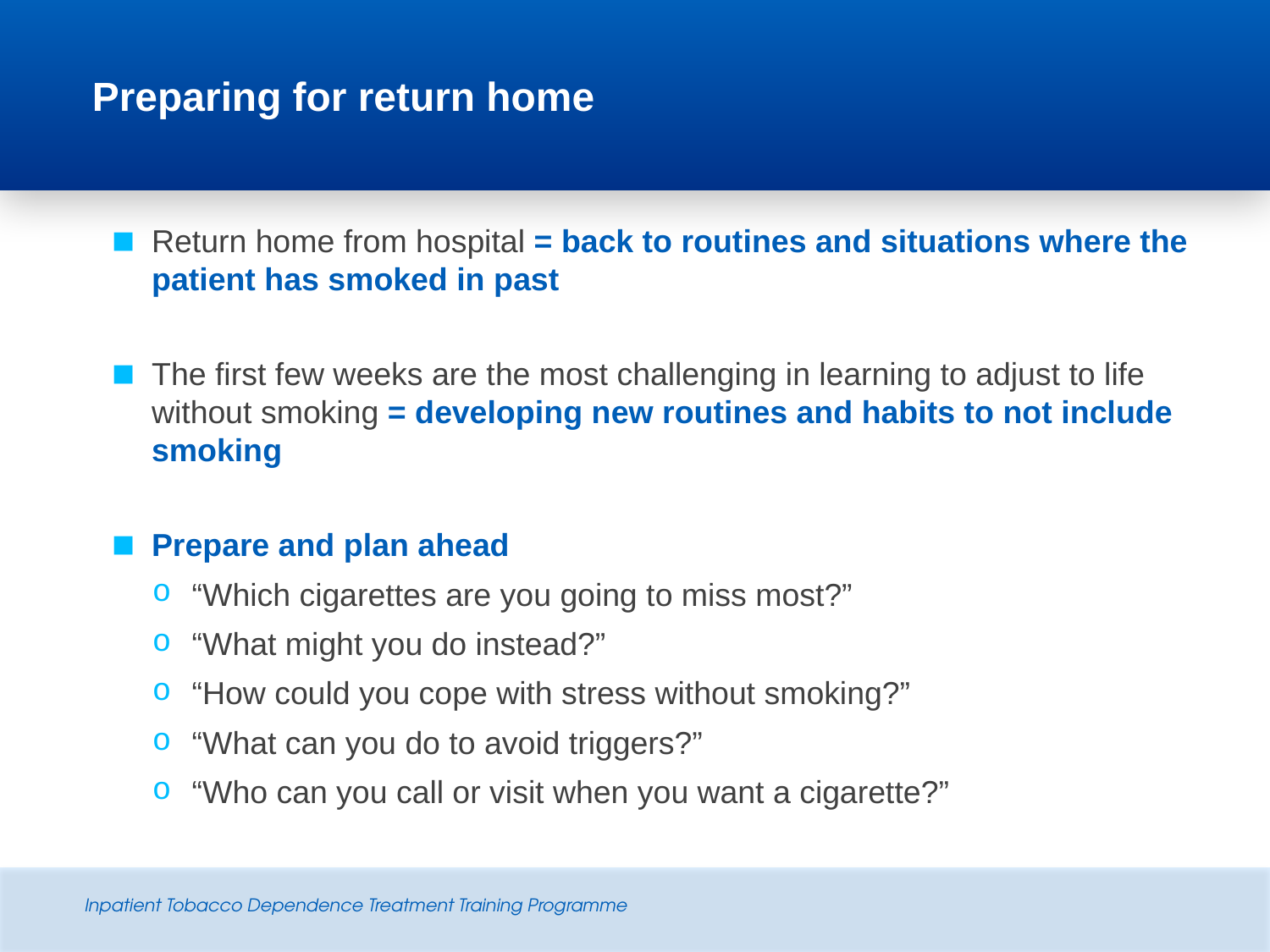

5
# Preparing for return home
Return home from hospital = back to routines and situations where the patient has smoked in past

The first few weeks are the most challenging in learning to adjust to life without smoking = developing new routines and habits to not include smoking

Prepare and plan ahead
“Which cigarettes are you going to miss most?”
“What might you do instead?”
“How could you cope with stress without smoking?”
“What can you do to avoid triggers?”
“Who can you call or visit when you want a cigarette?”

Inpatient Tobacco Dependence Treatment Training Programme